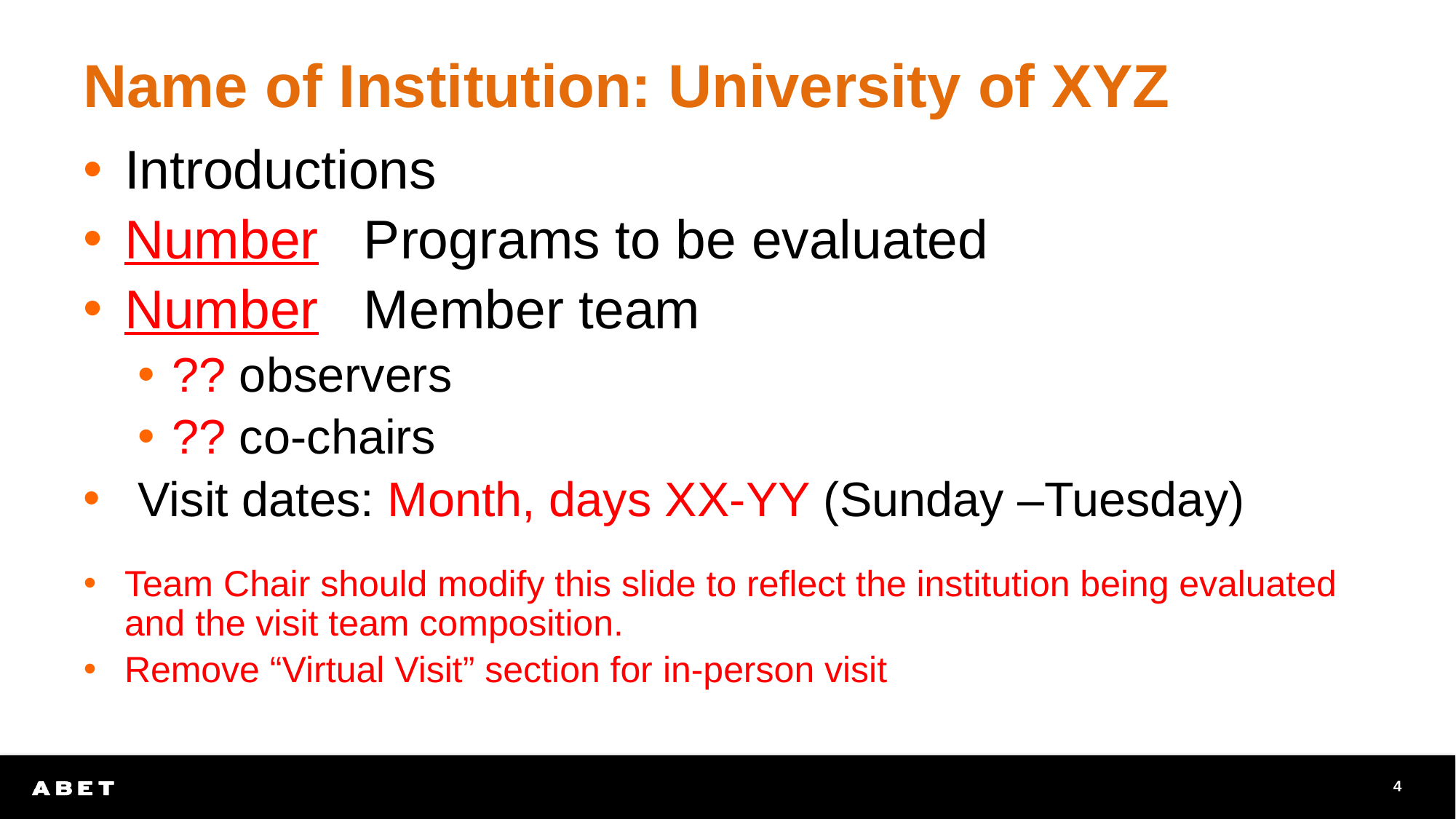

# Name of Institution: University of XYZ
Introductions
Number   Programs to be evaluated
Number   Member team
?? observers
?? co-chairs
Visit dates: Month, days XX-YY (Sunday –Tuesday)

Team Chair should modify this slide to reflect the institution being evaluated and the visit team composition.
Remove “Virtual Visit” section for in-person visit